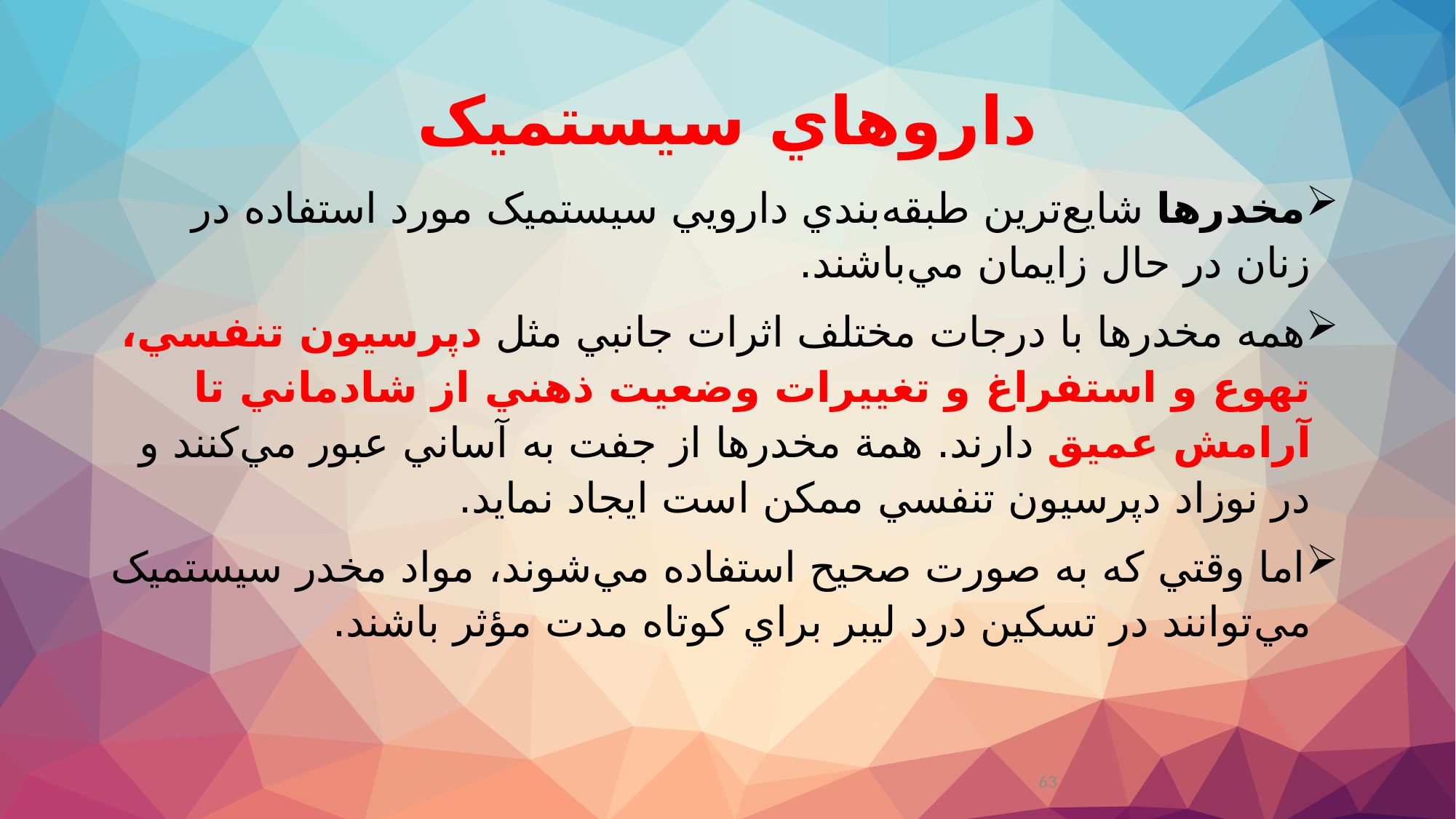

داروهاي سيستميک
مخدرها شايع‌ترين طبقه‌بندي دارويي سيستميک مورد استفاده در زنان در حال زايمان مي‌باشند.
همه مخدرها با درجات مختلف اثرات جانبي مثل دپرسيون تنفسي، تهوع و استفراغ و تغييرات وضعيت ذهني از شادماني تا آرامش عميق دارند. همة مخدرها از جفت به آساني عبور مي‌کنند و در نوزاد دپرسيون تنفسي ممکن است ايجاد نمايد.
اما وقتي که به صورت صحيح استفاده مي‌شوند، ‌مواد مخدر سيستميک مي‌توانند در تسکين درد ليبر براي کوتاه مدت مؤثر باشند.
63